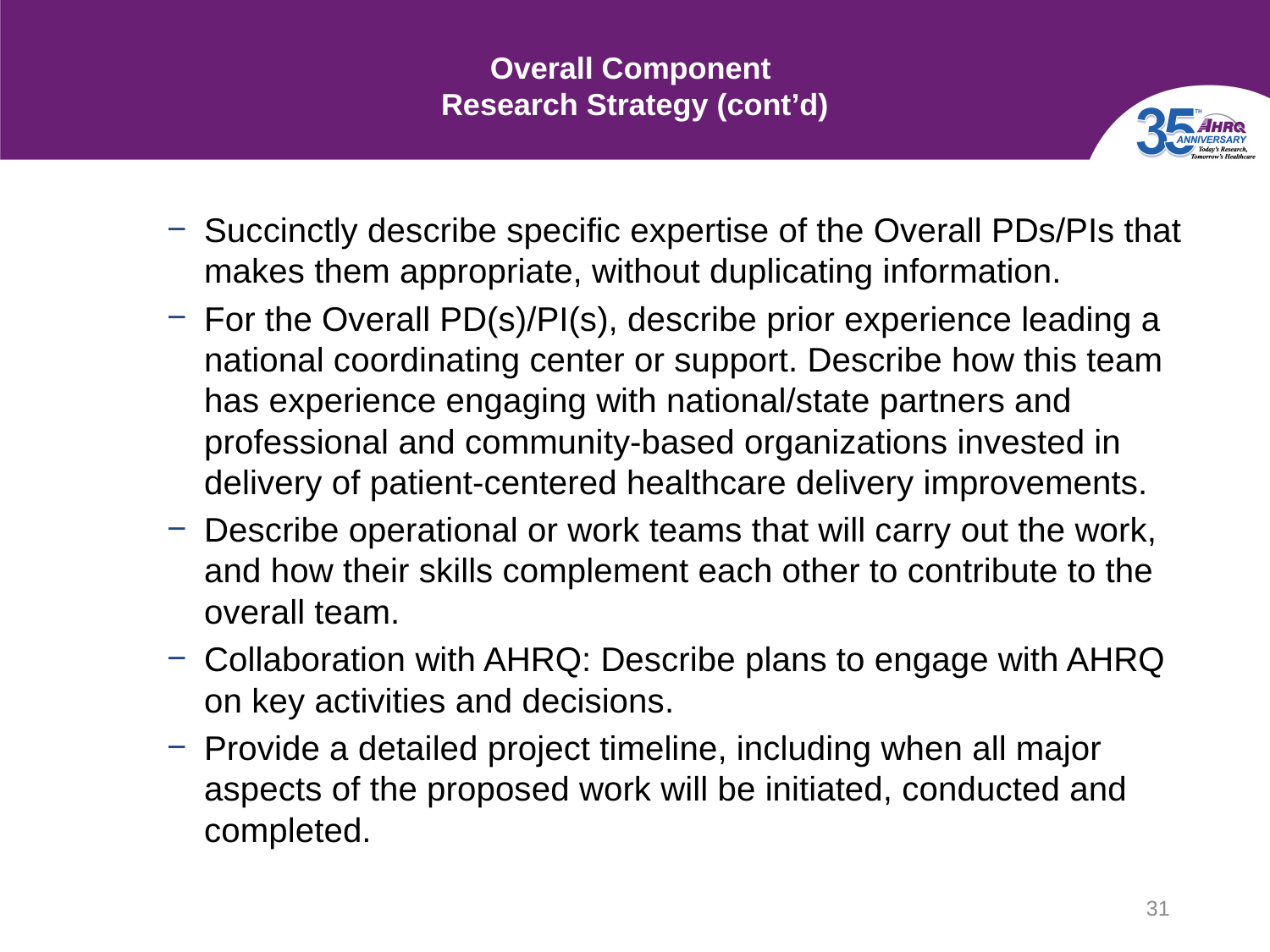

# Overall Component Research Strategy (cont’d)
Succinctly describe specific expertise of the Overall PDs/PIs that makes them appropriate, without duplicating information.
For the Overall PD(s)/PI(s), describe prior experience leading a national coordinating center or support. Describe how this team has experience engaging with national/state partners and professional and community-based organizations invested in delivery of patient-centered healthcare delivery improvements.
Describe operational or work teams that will carry out the work, and how their skills complement each other to contribute to the overall team.
Collaboration with AHRQ: Describe plans to engage with AHRQ on key activities and decisions.
Provide a detailed project timeline, including when all major aspects of the proposed work will be initiated, conducted and completed.

31